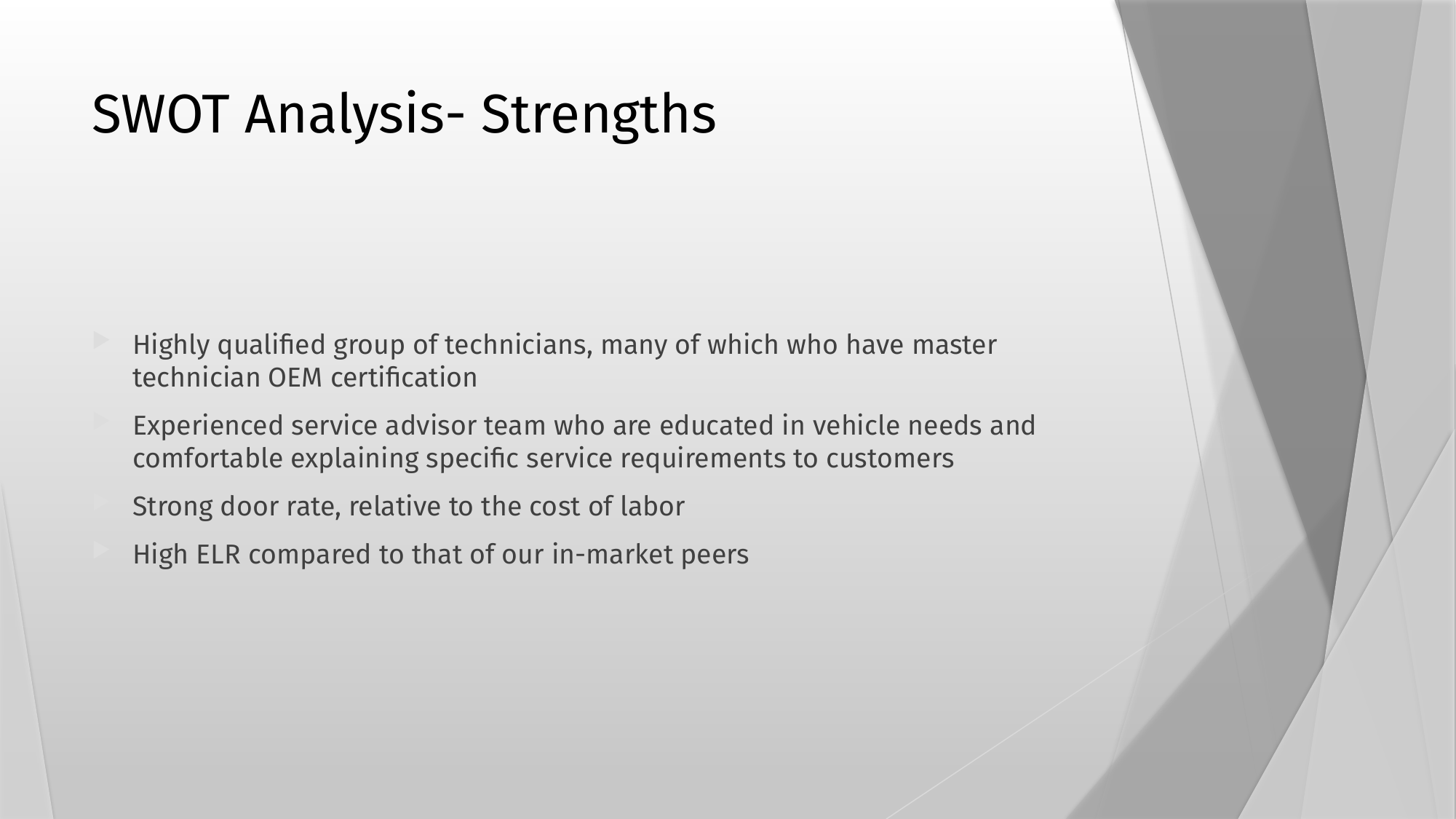

# SWOT Analysis- Strengths
Highly qualified group of technicians, many of which who have master technician OEM certification
Experienced service advisor team who are educated in vehicle needs and comfortable explaining specific service requirements to customers
Strong door rate, relative to the cost of labor
High ELR compared to that of our in-market peers